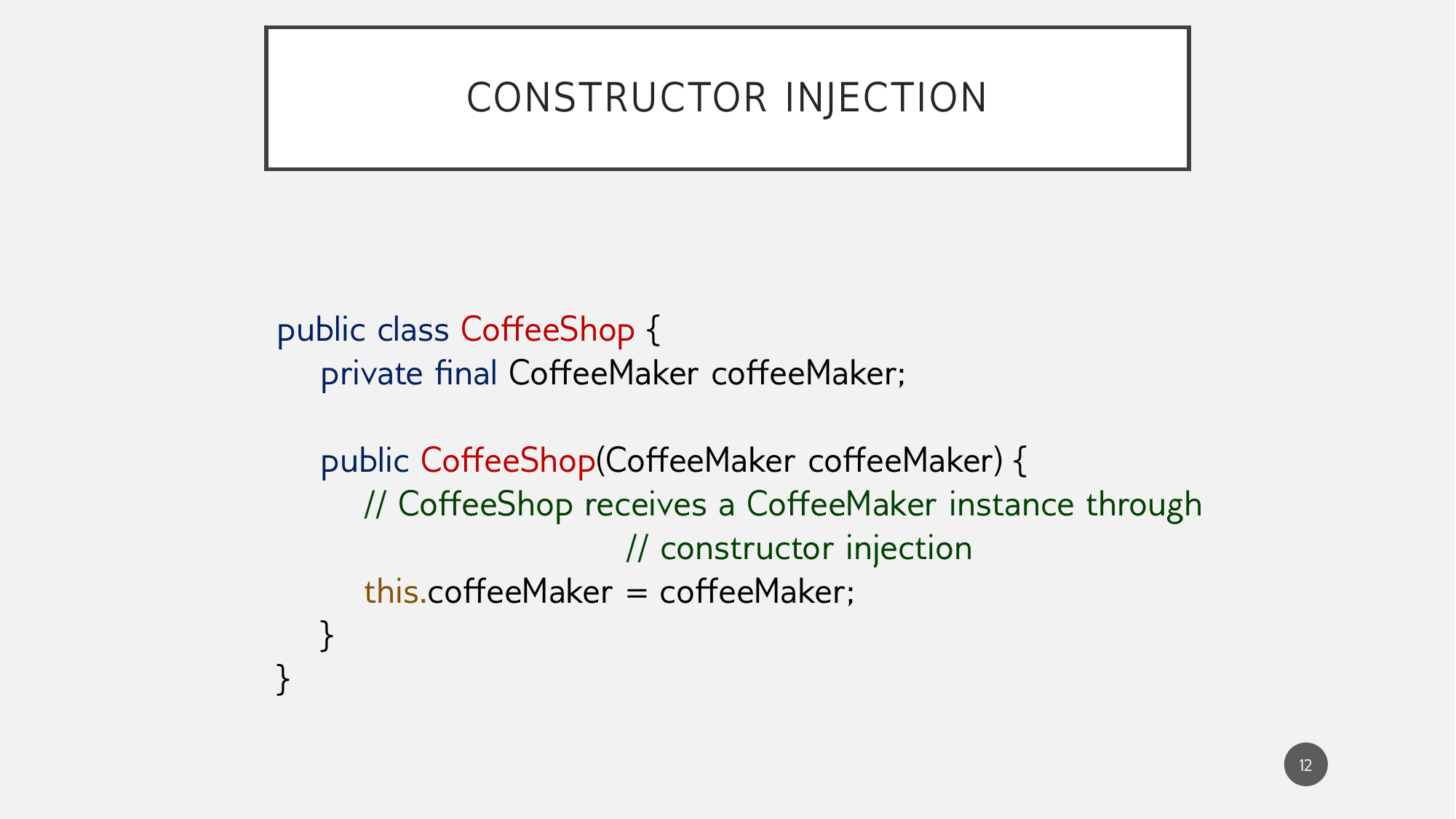

# Constructor Injection
public class CoffeeShop {
    private final CoffeeMaker coffeeMaker;

    public CoffeeShop(CoffeeMaker coffeeMaker) {
        // CoffeeShop receives a CoffeeMaker instance through 	   		   	  // constructor injection
        this.coffeeMaker = coffeeMaker;
    }
}
12